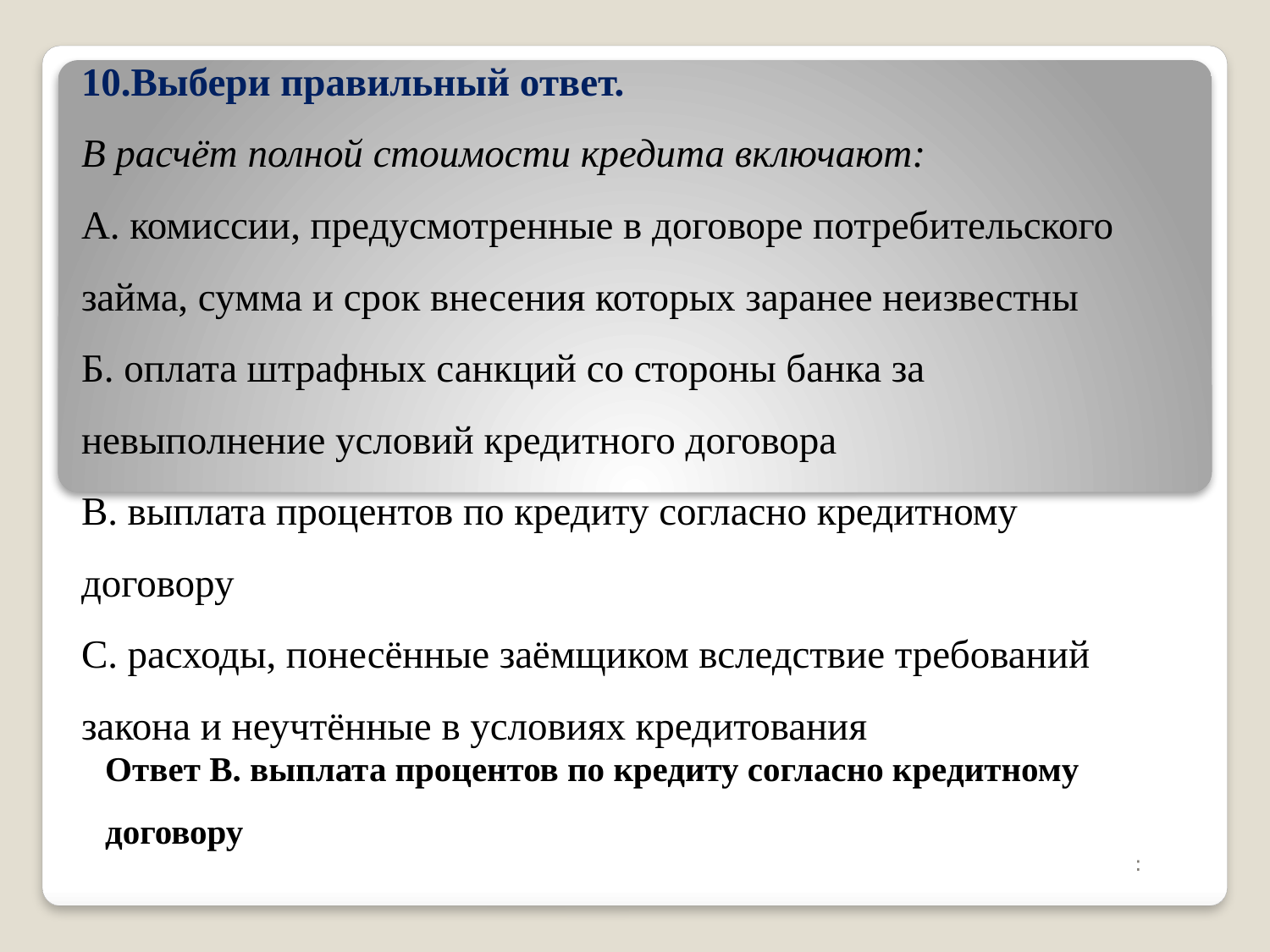

# 10.Выбери правильный ответ. В расчёт полной стоимости кредита включают: А. комиссии, предусмотренные в договоре потребительского займа, сумма и срок внесения которых заранее неизвестны Б. оплата штрафных санкций со стороны банка за невыполнение условий кредитного договора В. выплата процентов по кредиту согласно кредитному договору С. расходы, понесённые заёмщиком вследствие требований закона и неучтённые в условиях кредитования
Ответ В. выплата процентов по кредиту согласно кредитному договору
: